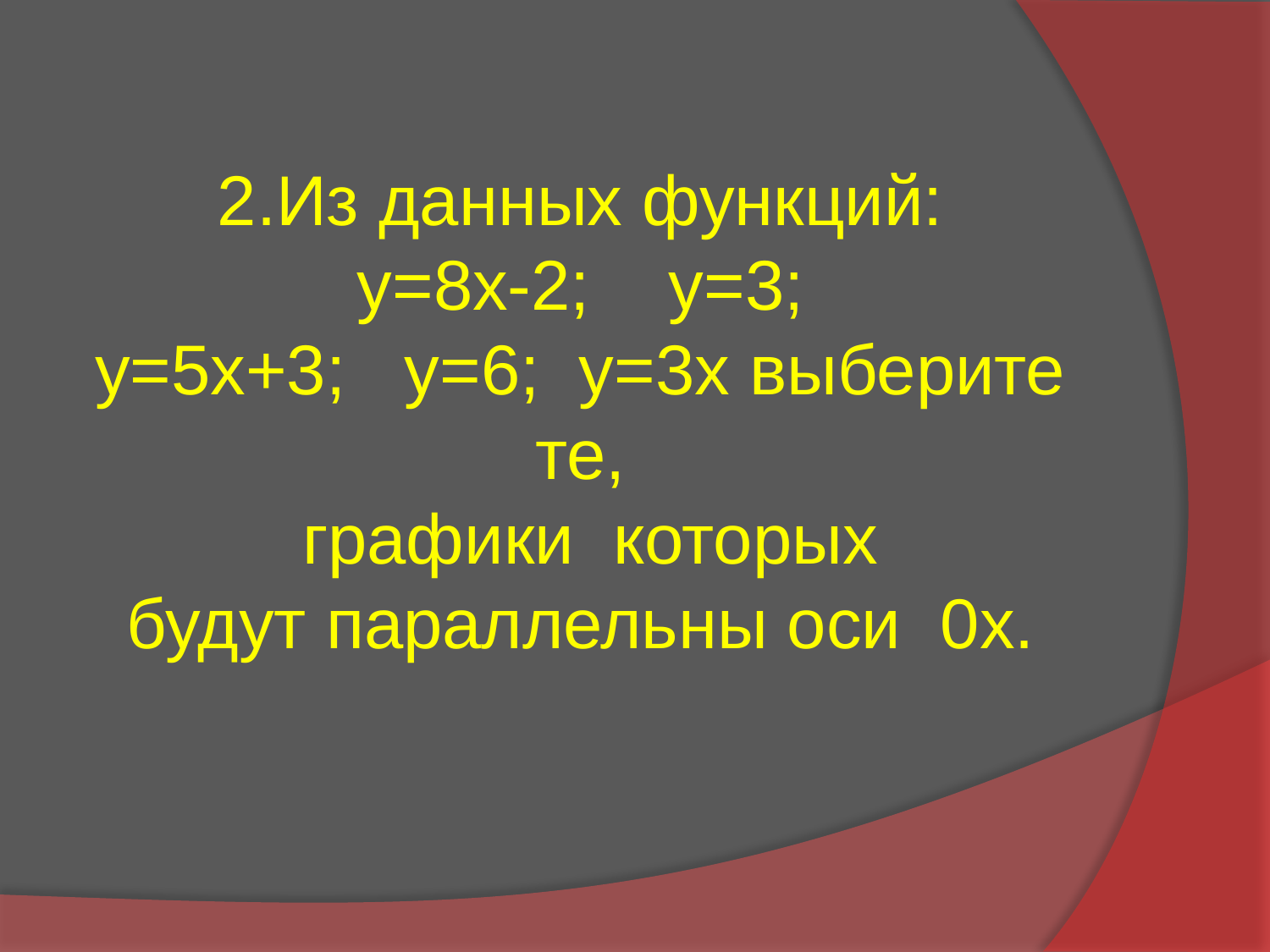

# 2.Из данных функций: y=8x-2;    y=3; y=5x+3;   y=6;  y=3x выберите те, графики  которых будут параллельны оси  0x.